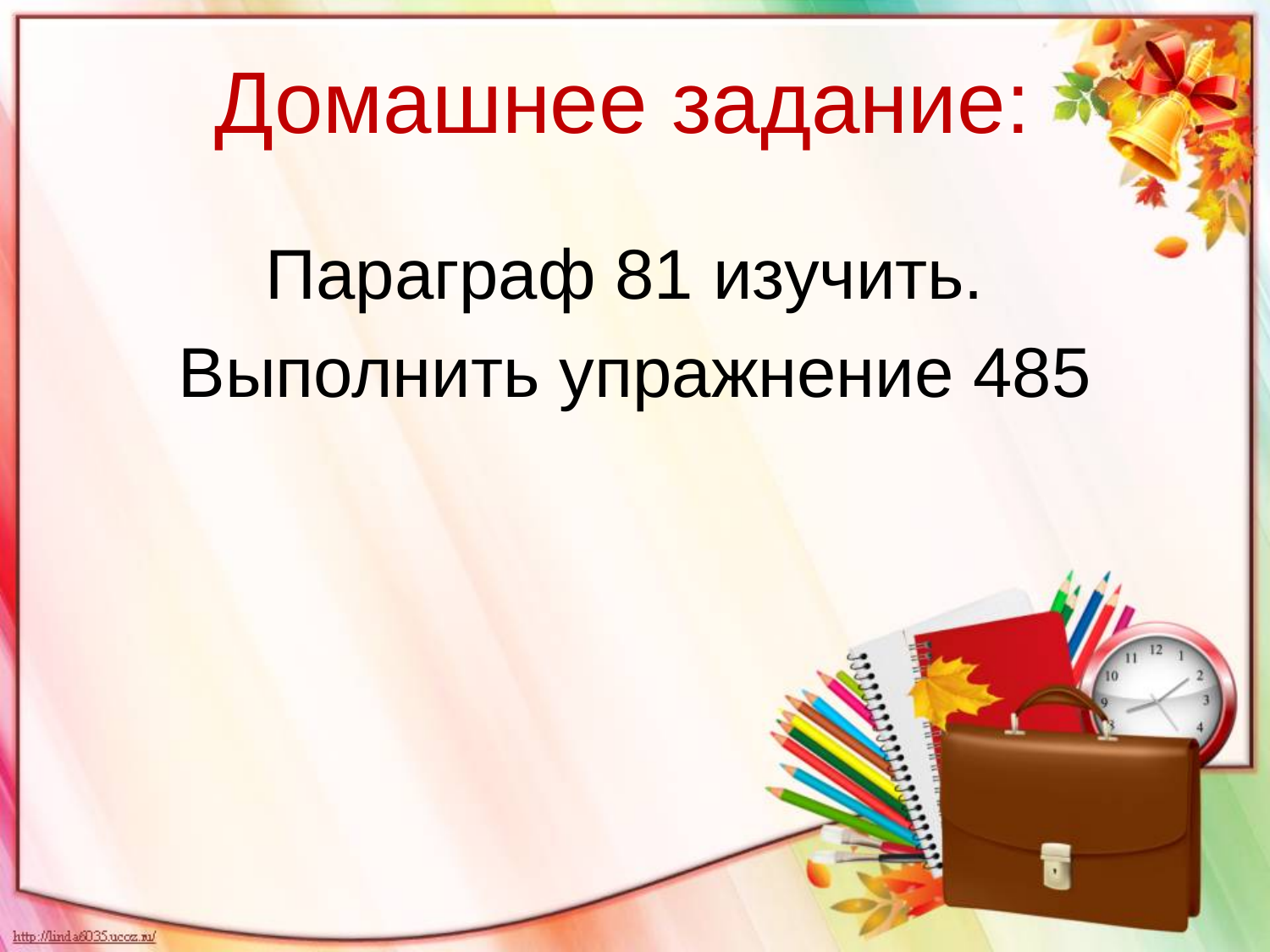

# Домашнее задание:
Параграф 81 изучить.
Выполнить упражнение 485